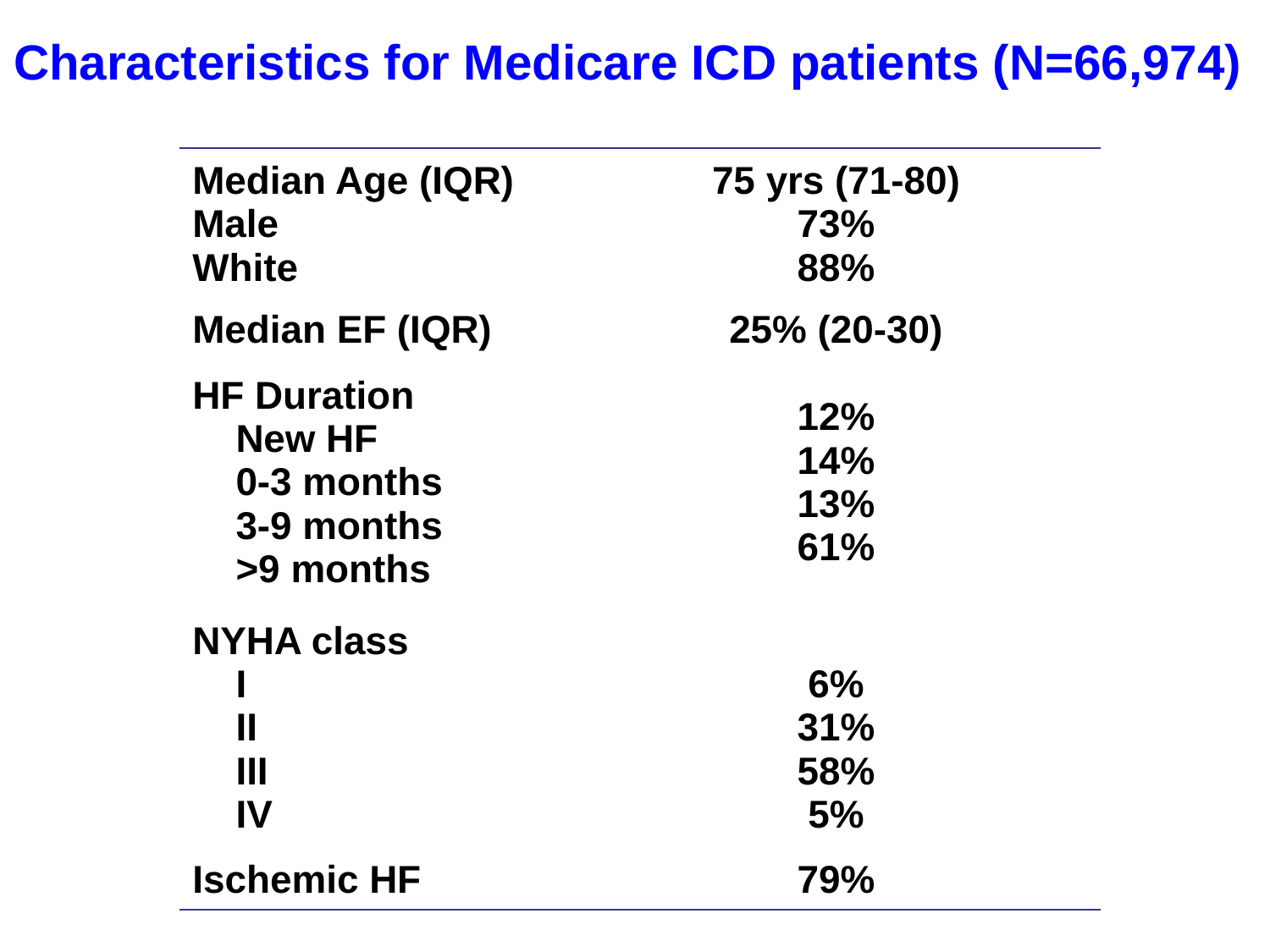

Table 1 Main characteristic and outcomes among Medicare beneficiaries receiving prophylactic ICD implantations
# Characteristics for Medicare ICD patients (N=66,974)
| Median Age (IQR) Male White | 75 yrs (71-80) 73% 88% |
| --- | --- |
| Median EF (IQR) | 25% (20-30) |
| HF Duration New HF 0-3 months 3-9 months >9 months | 12% 14% 13% 61% |
| NYHA class I II III IV | 6% 31% 58% 5% |
| Ischemic HF | 79% |